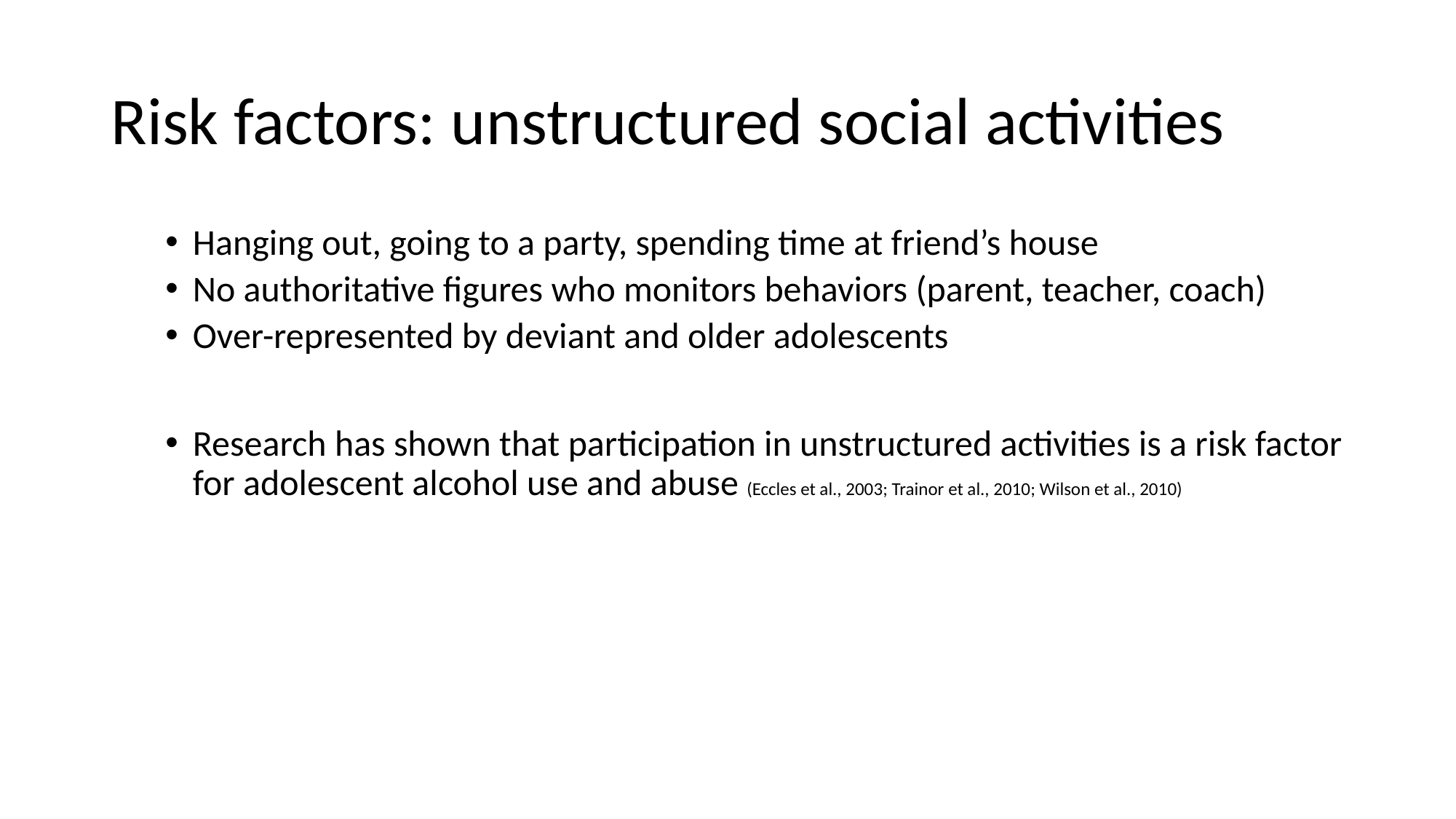

# Risk factors: unstructured social activities
Hanging out, going to a party, spending time at friend’s house
No authoritative figures who monitors behaviors (parent, teacher, coach)
Over-represented by deviant and older adolescents

Research has shown that participation in unstructured activities is a risk factor for adolescent alcohol use and abuse (Eccles et al., 2003; Trainor et al., 2010; Wilson et al., 2010)